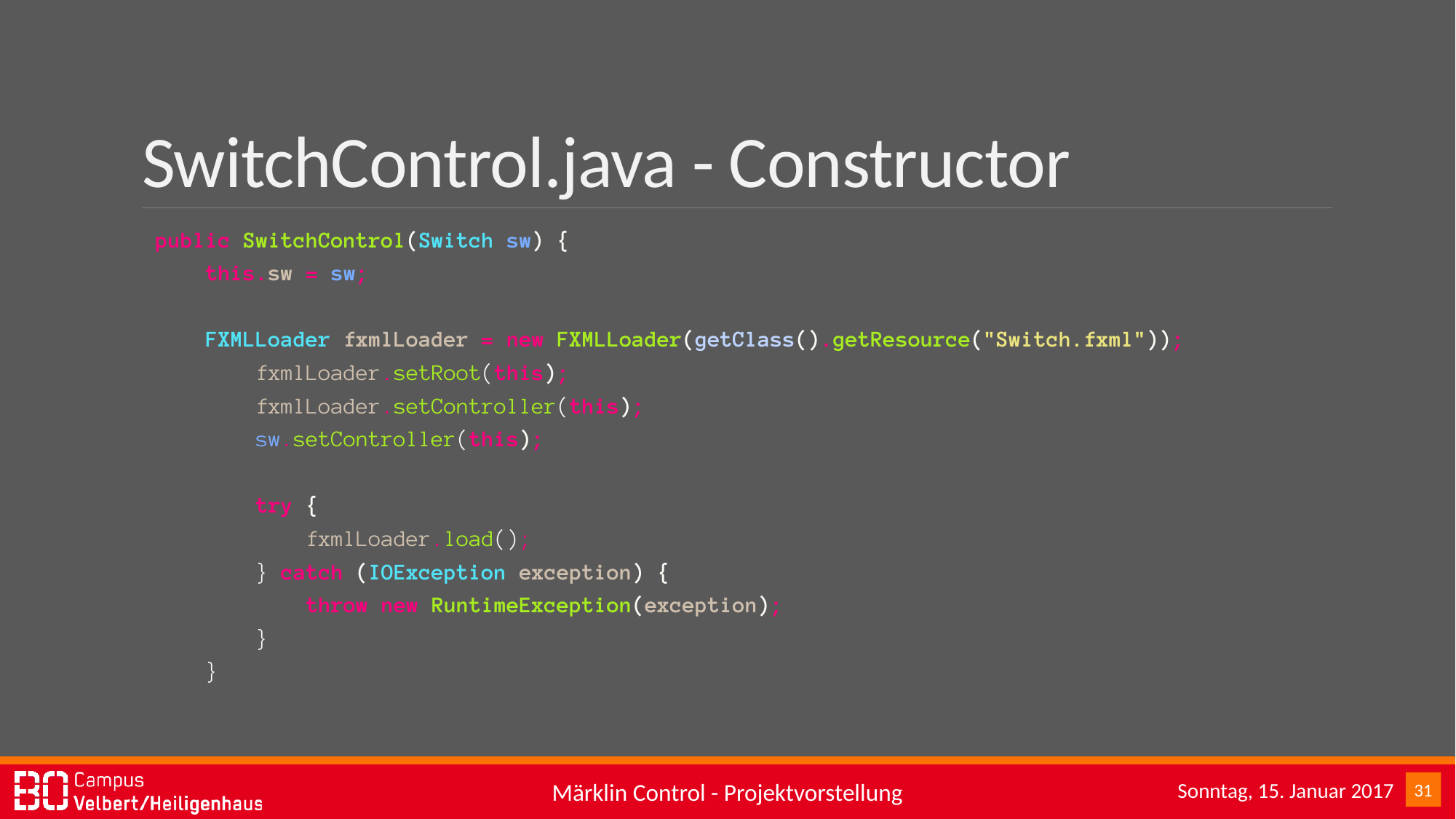

# SwitchControl.java - Constructor
public SwitchControl(Switch sw) {
    this.sw = sw;

    FXMLLoader fxmlLoader = new FXMLLoader(getClass().getResource("Switch.fxml"));
        fxmlLoader.setRoot(this);
        fxmlLoader.setController(this);
        sw.setController(this);

        try {
            fxmlLoader.load();
        } catch (IOException exception) {
            throw new RuntimeException(exception);
        }
    }
Sonntag, 15. Januar 2017
31